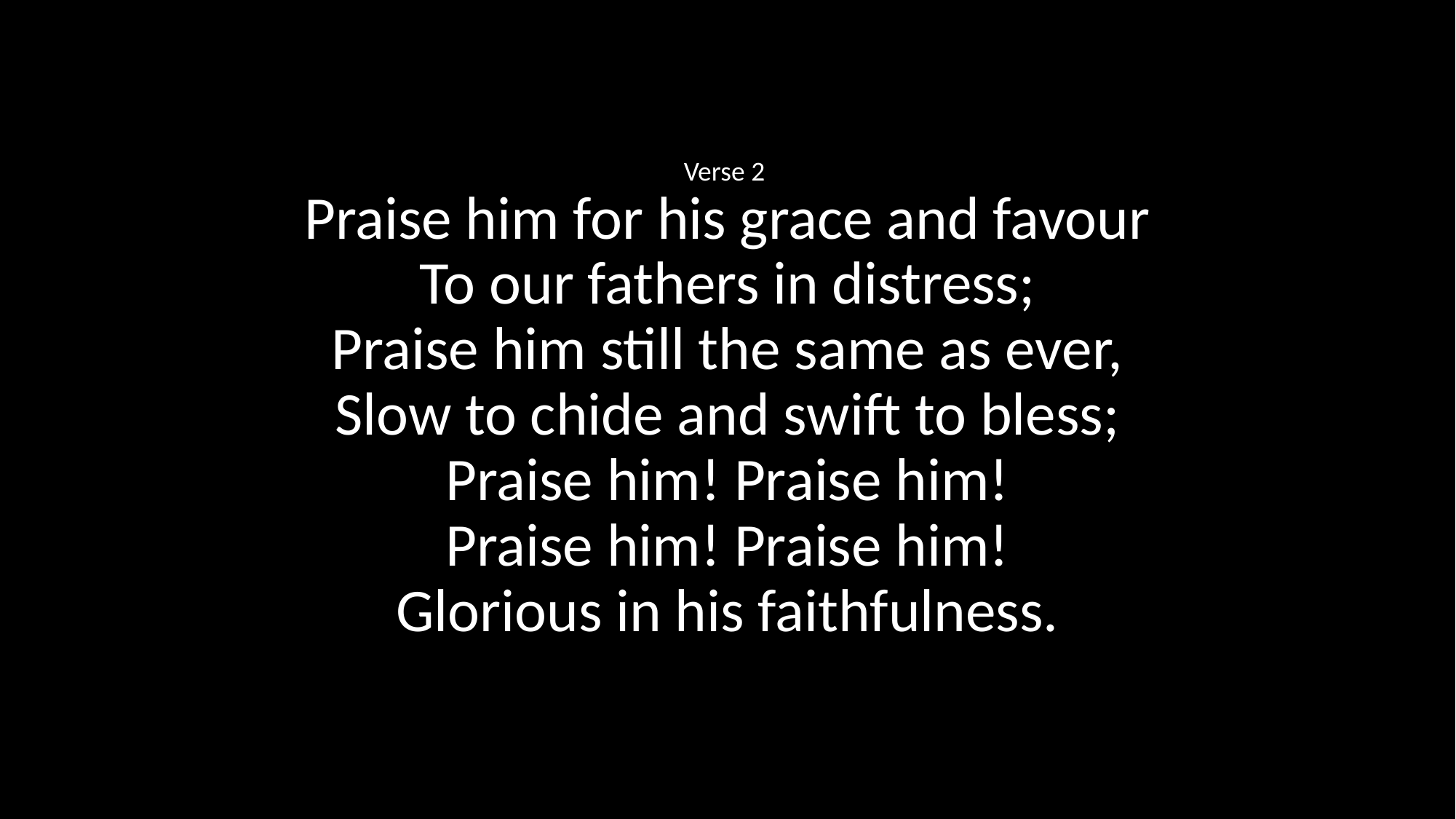

Verse 2
Praise him for his grace and favour
To our fathers in distress;
Praise him still the same as ever,
Slow to chide and swift to bless;
Praise him! Praise him!
Praise him! Praise him!
Glorious in his faithfulness.